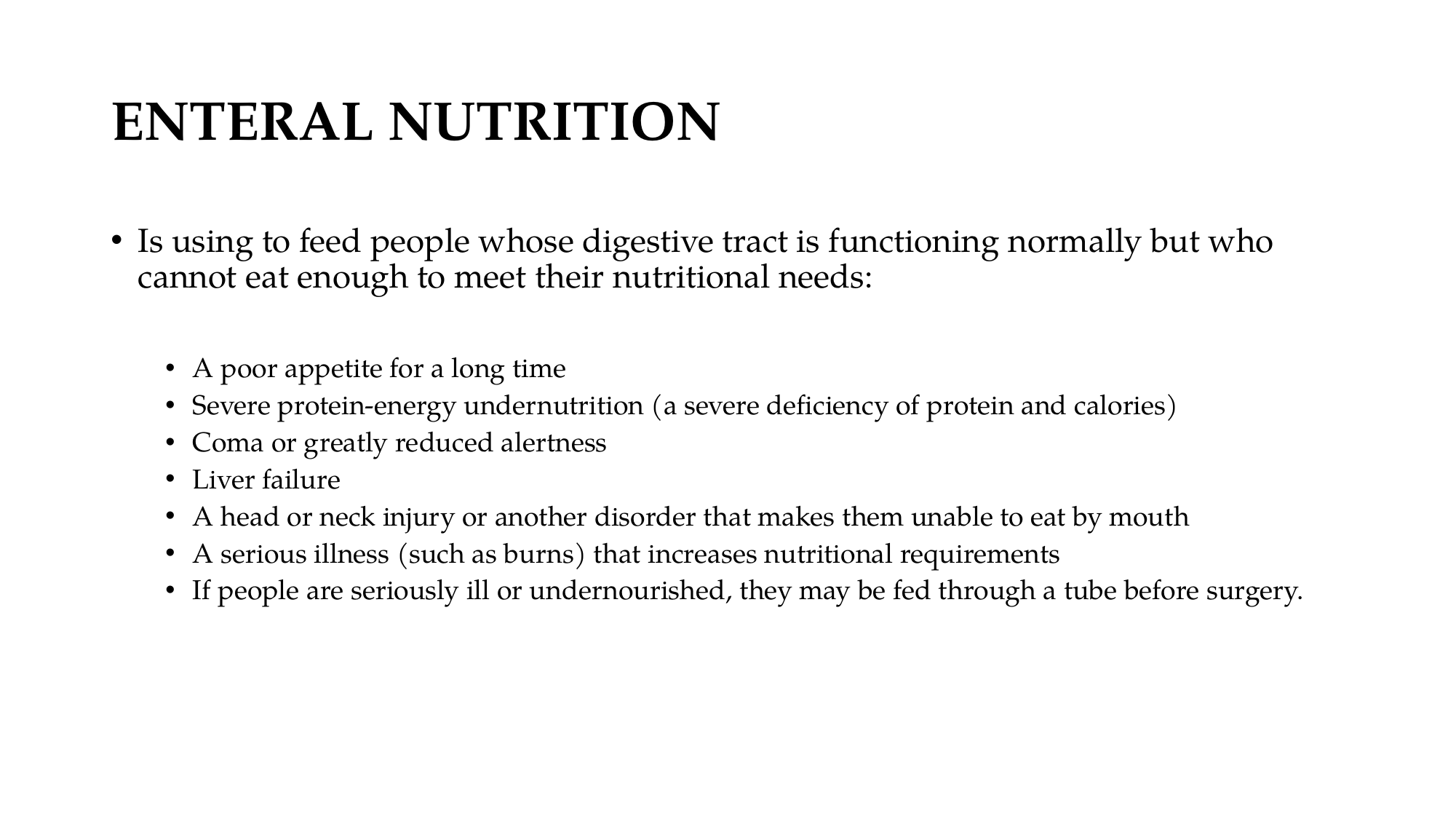

# ENTERAL NUTRITION
Is using to feed people whose digestive tract is functioning normally but who cannot eat enough to meet their nutritional needs:

A poor appetite for a long time
Severe protein-energy undernutrition (a severe deficiency of protein and calories)
Coma or greatly reduced alertness
Liver failure
A head or neck injury or another disorder that makes them unable to eat by mouth
A serious illness (such as burns) that increases nutritional requirements
If people are seriously ill or undernourished, they may be fed through a tube before surgery.